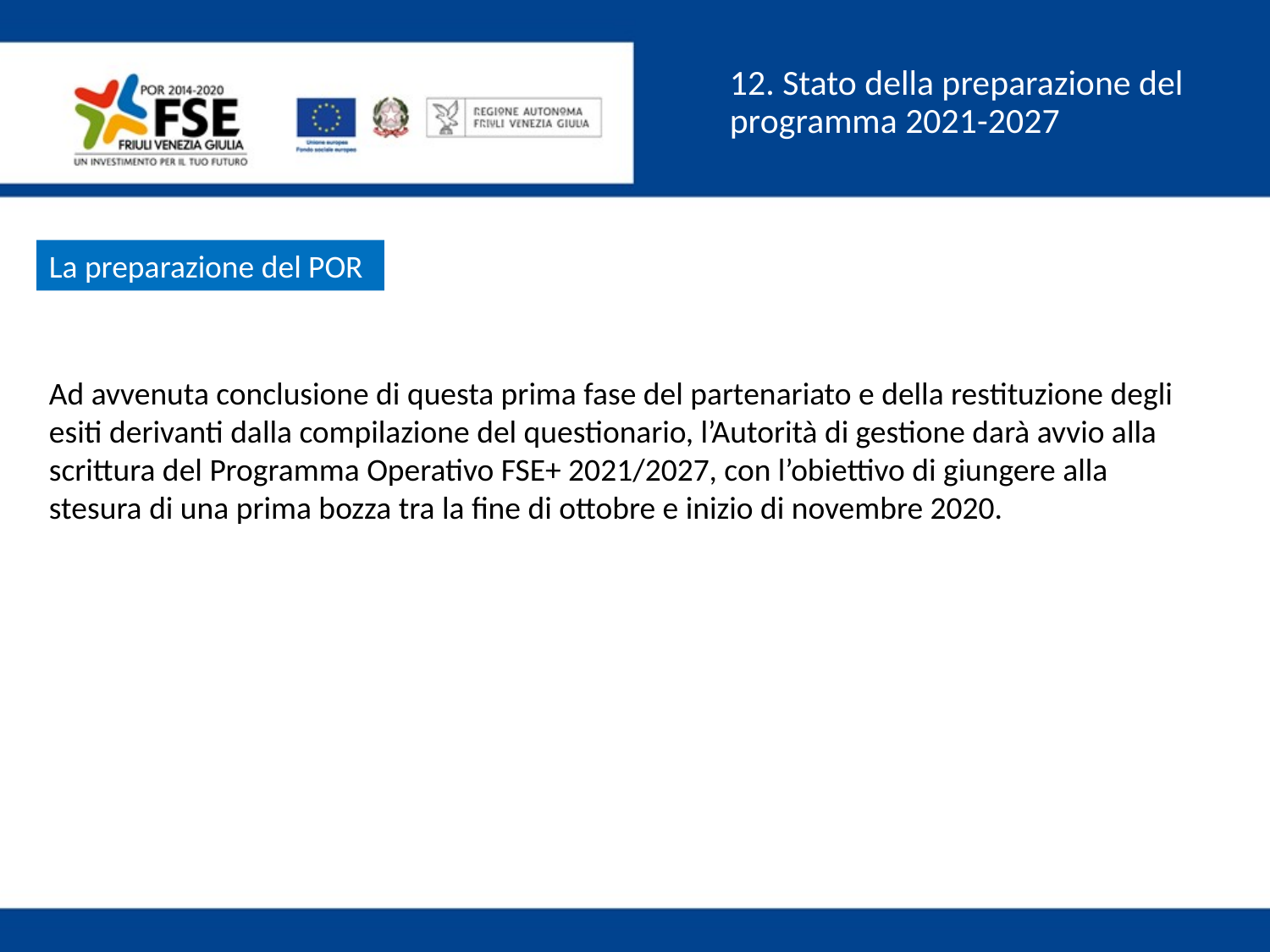

12. Stato della preparazione del programma 2021-2027
La preparazione del POR
Ad avvenuta conclusione di questa prima fase del partenariato e della restituzione degli esiti derivanti dalla compilazione del questionario, l’Autorità di gestione darà avvio alla scrittura del Programma Operativo FSE+ 2021/2027, con l’obiettivo di giungere alla stesura di una prima bozza tra la fine di ottobre e inizio di novembre 2020.